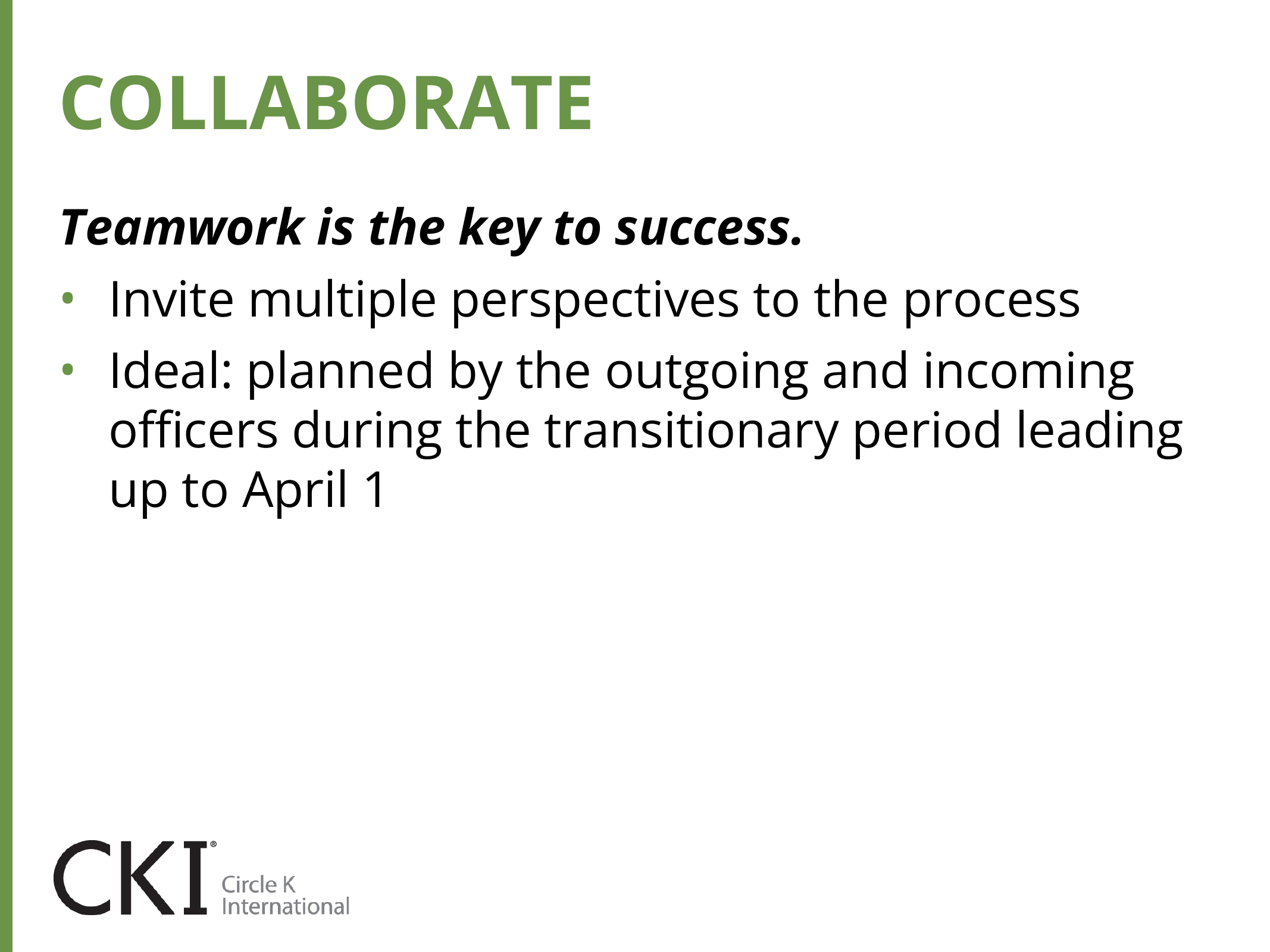

COLLABORATE
Teamwork is the key to success.
Invite multiple perspectives to the process
Ideal: planned by the outgoing and incoming officers during the transitionary period leading up to April 1